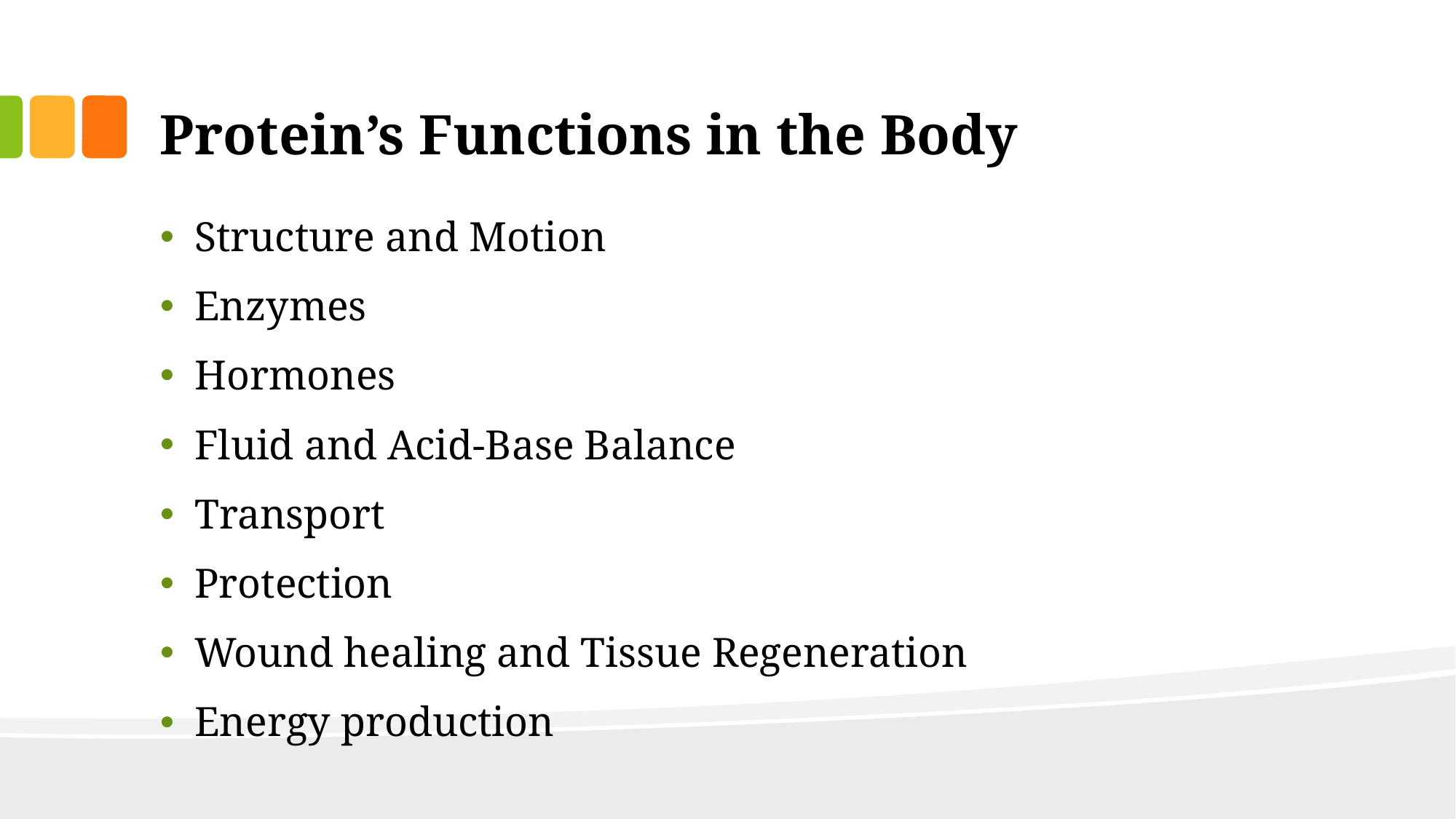

# Protein’s Functions in the Body
Structure and Motion
Enzymes
Hormones
Fluid and Acid-Base Balance
Transport
Protection
Wound healing and Tissue Regeneration
Energy production